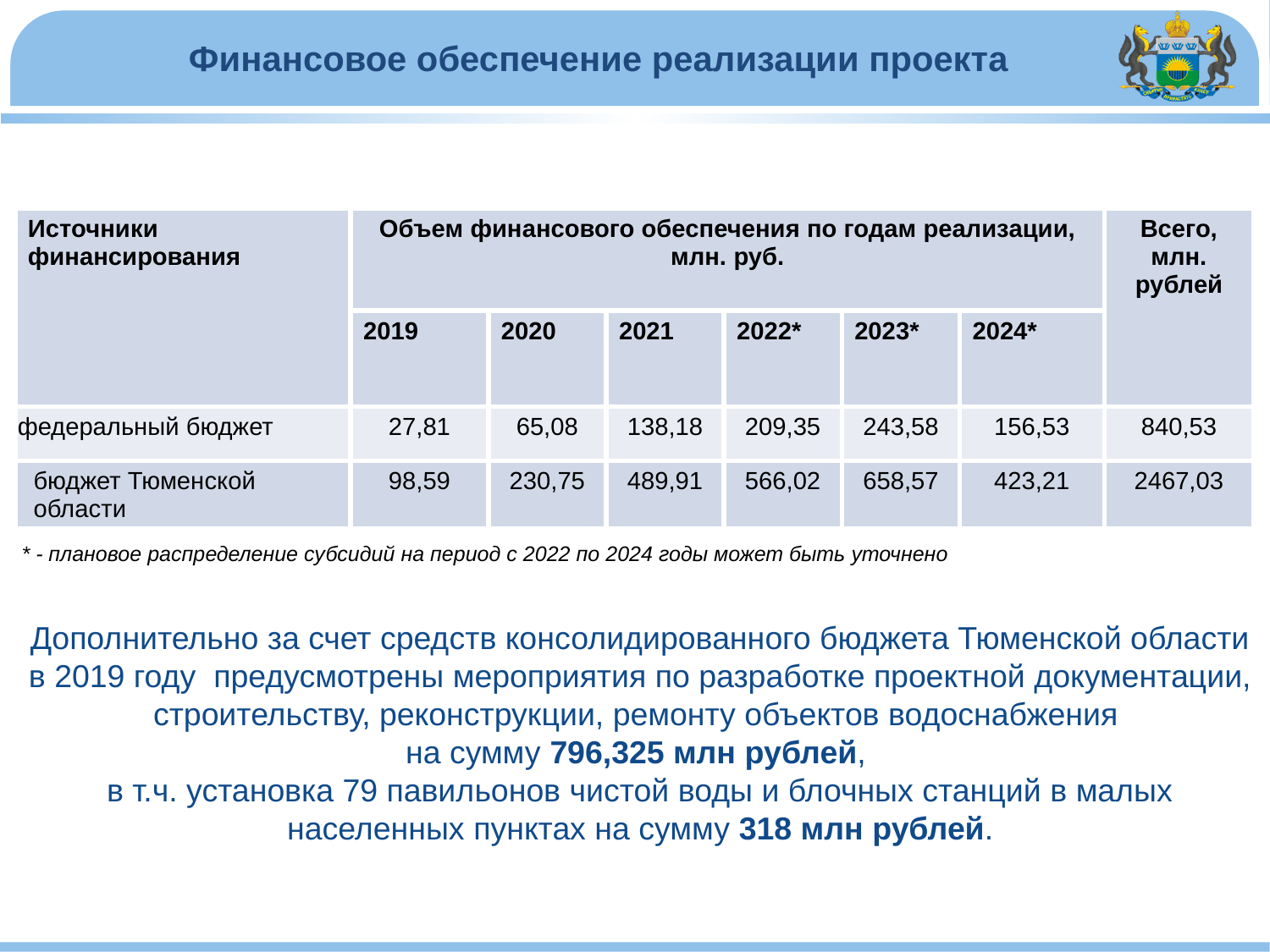

Финансовое обеспечение реализации проекта
| Источники финансирования | Объем финансового обеспечения по годам реализации, млн. руб. |  |  |  |  |  | Всего, млн. рублей |
| --- | --- | --- | --- | --- | --- | --- | --- |
|  | 2019 | 2020 | 2021 | 2022\* | 2023\* | 2024\* |  |
| федеральный бюджет | 27,81 | 65,08 | 138,18 | 209,35 | 243,58 | 156,53 | 840,53 |
| бюджет Тюменской области | 98,59 | 230,75 | 489,91 | 566,02 | 658,57 | 423,21 | 2467,03 |
* - плановое распределение субсидий на период с 2022 по 2024 годы может быть уточнено

Дополнительно за счет средств консолидированного бюджета Тюменской области в 2019 году  предусмотрены мероприятия по разработке проектной документации, строительству, реконструкции, ремонту объектов водоснабжения
на сумму 796,325 млн рублей,
в т.ч. установка 79 павильонов чистой воды и блочных станций в малых населенных пунктах на сумму 318 млн рублей.